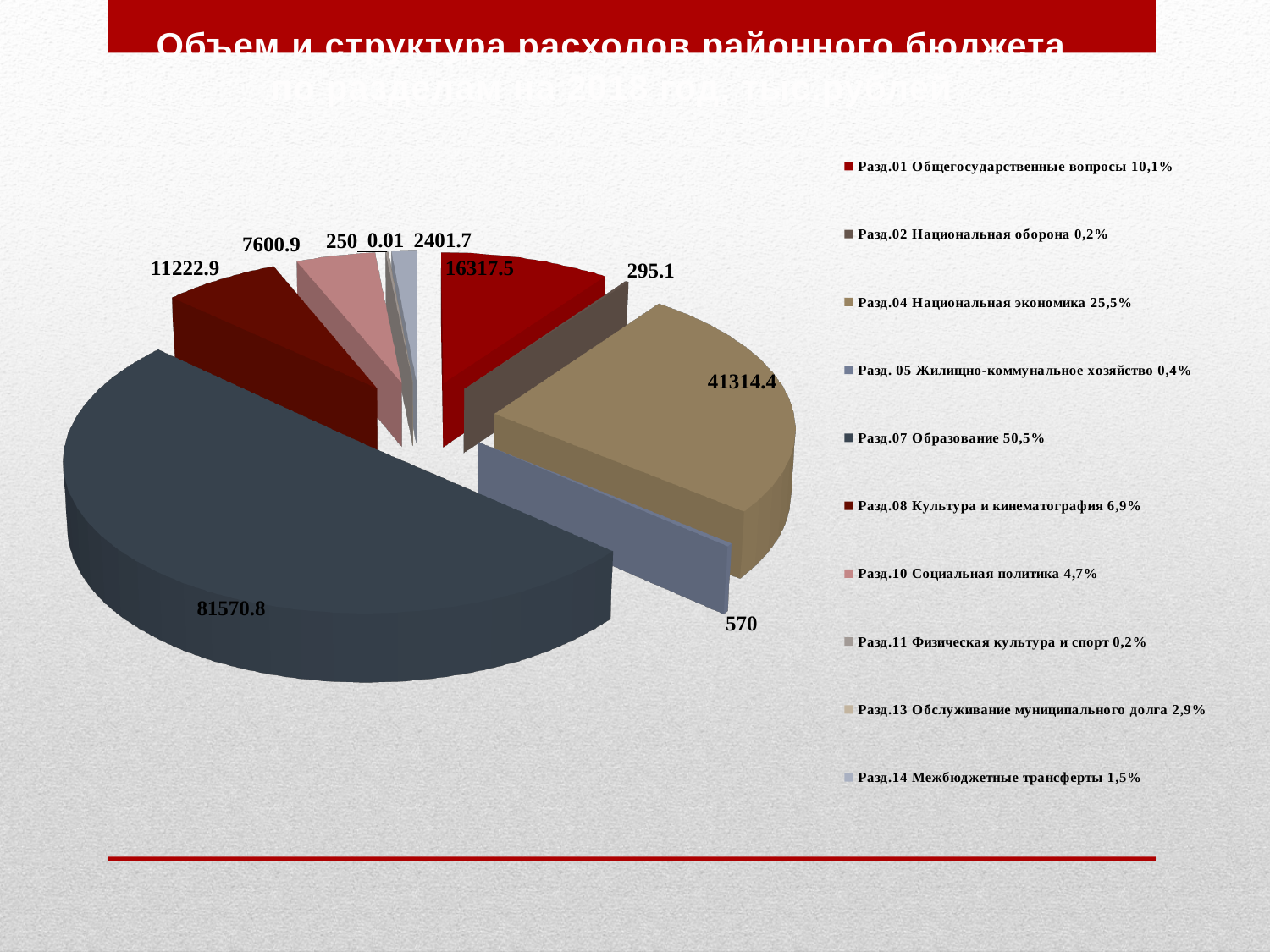

Объем и структура расходов районного бюджета по разделам на 2018 год, тыс.рублей

[unsupported chart]